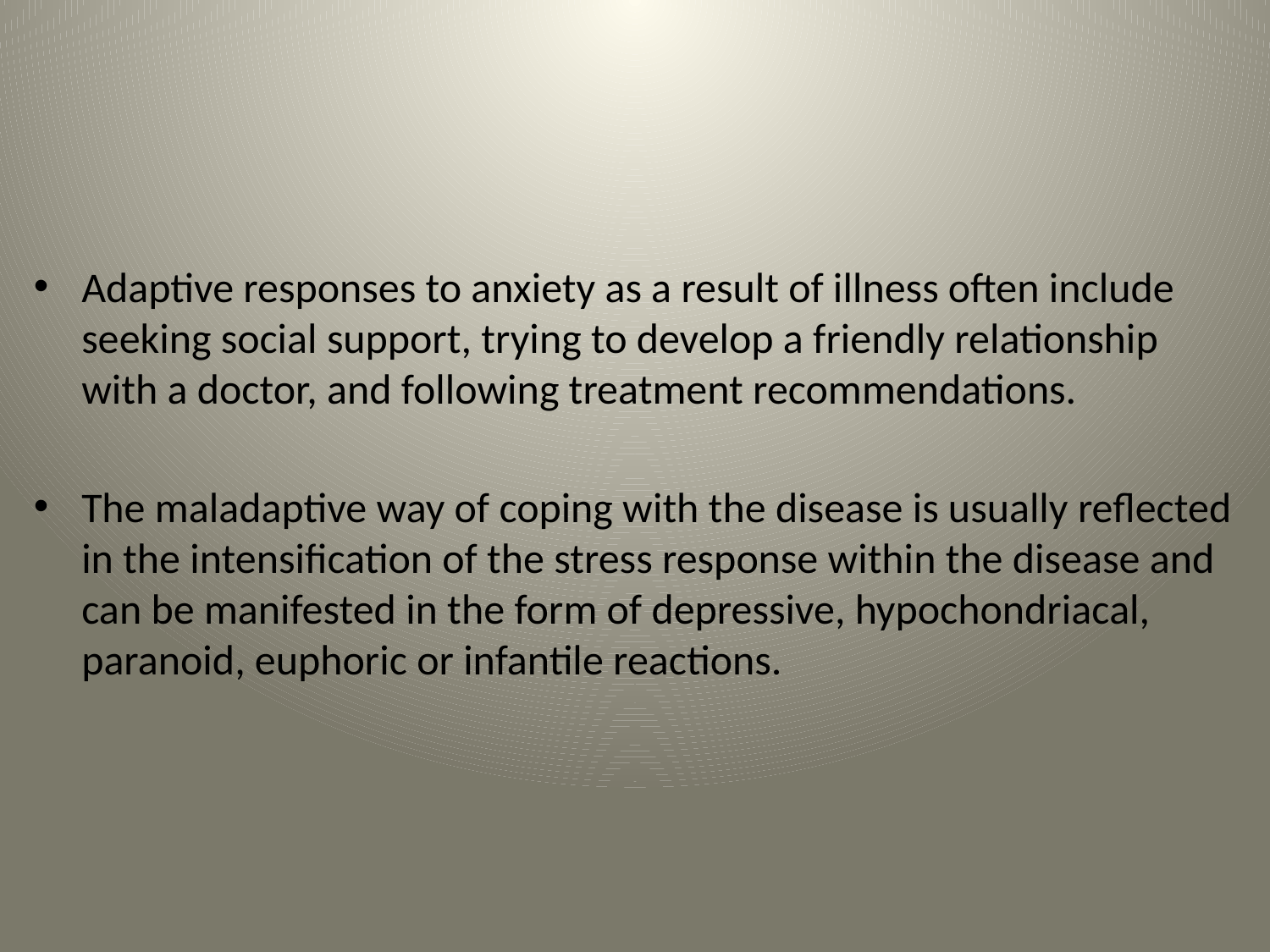

#
Adaptive responses to anxiety as a result of illness often include seeking social support, trying to develop a friendly relationship with a doctor, and following treatment recommendations.

The maladaptive way of coping with the disease is usually reflected in the intensification of the stress response within the disease and can be manifested in the form of depressive, hypochondriacal, paranoid, euphoric or infantile reactions.